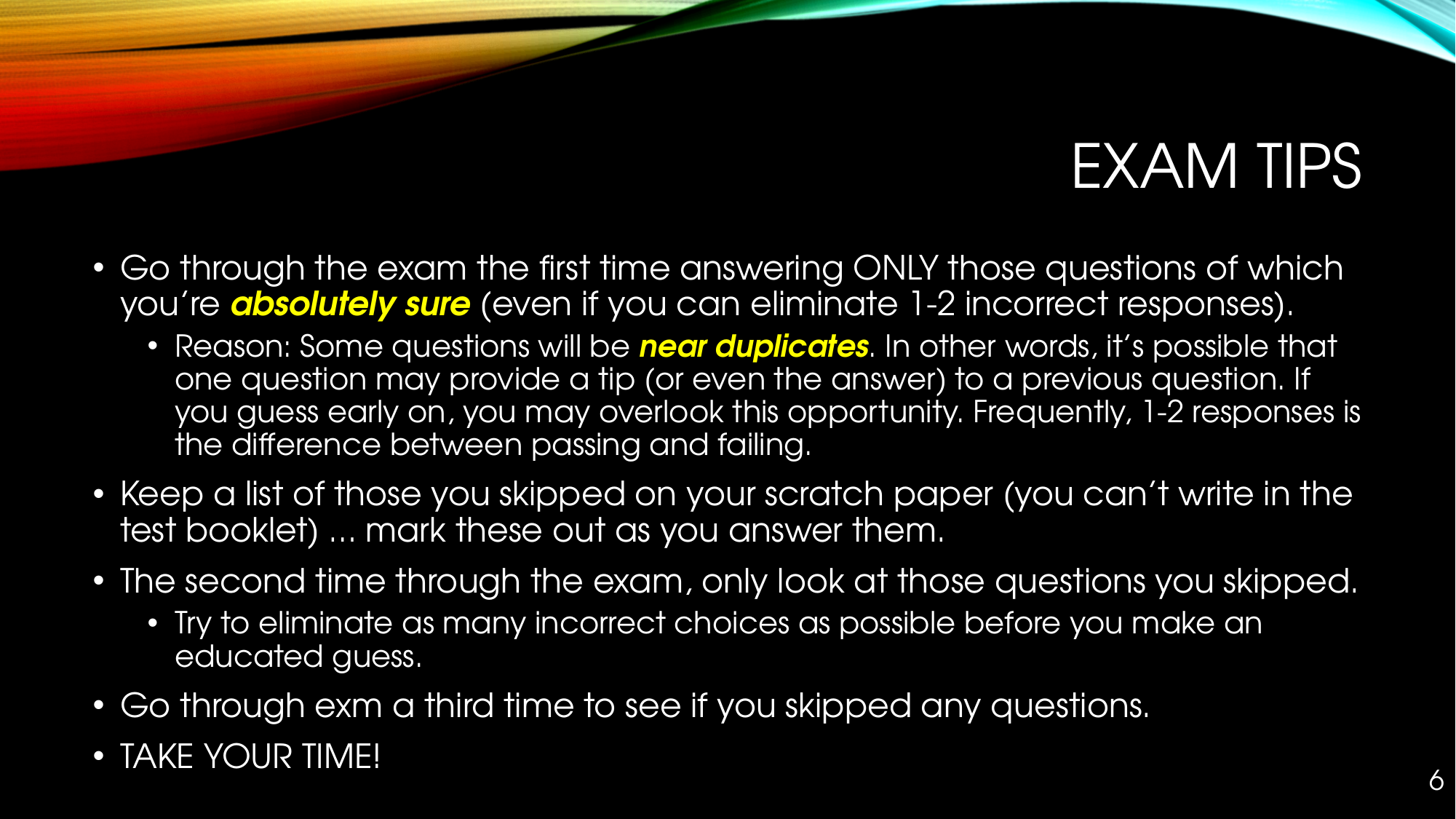

# EXAM TIPS
Go through the exam the first time answering ONLY those questions of which you’re absolutely sure (even if you can eliminate 1-2 incorrect responses).
Reason: Some questions will be near duplicates. In other words, it’s possible that one question may provide a tip (or even the answer) to a previous question. If you guess early on, you may overlook this opportunity. Frequently, 1-2 responses is the difference between passing and failing.
Keep a list of those you skipped on your scratch paper (you can’t write in the test booklet) … mark these out as you answer them.
The second time through the exam, only look at those questions you skipped.
Try to eliminate as many incorrect choices as possible before you make an educated guess.
Go through exm a third time to see if you skipped any questions.
TAKE YOUR TIME!

6